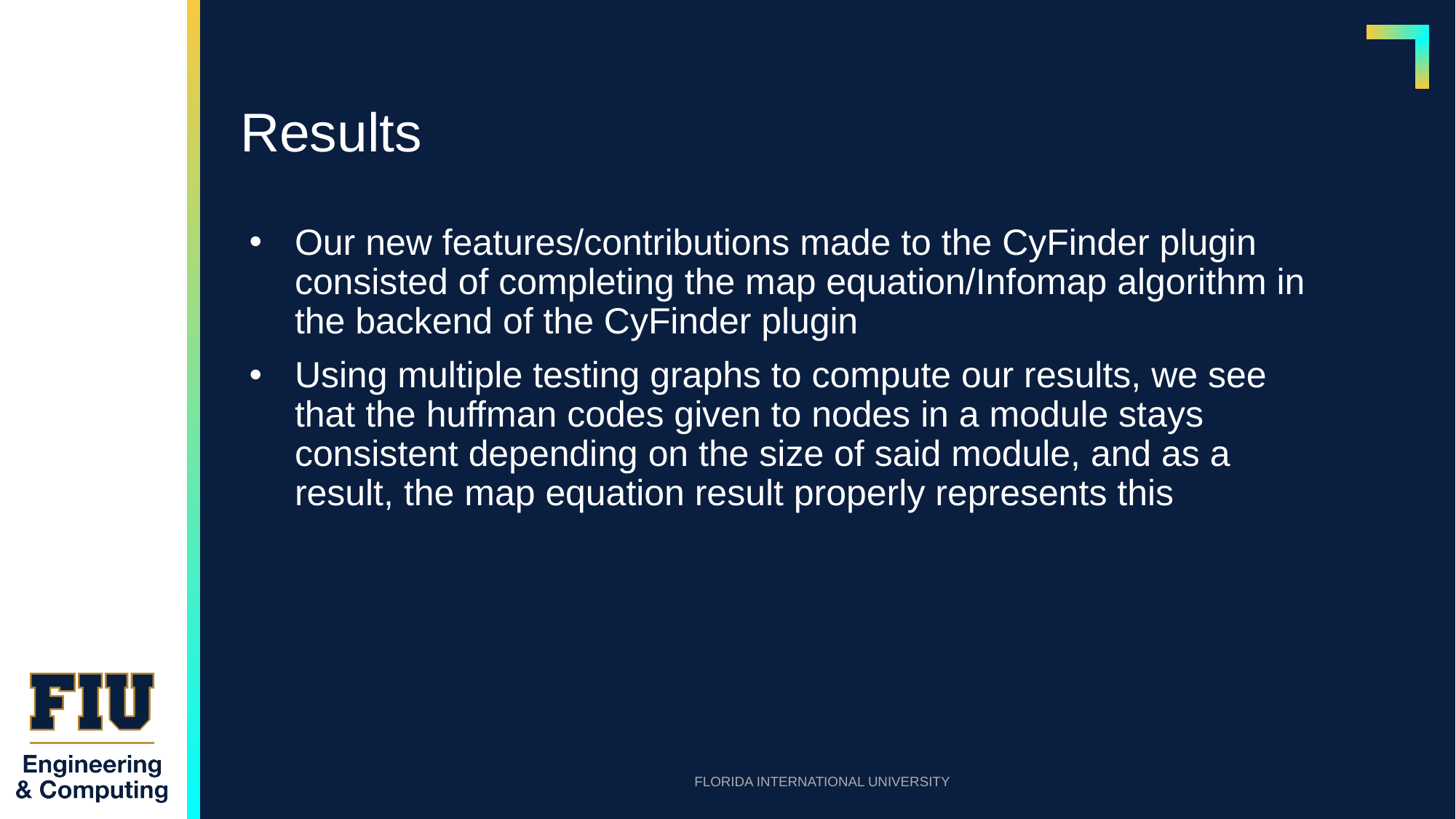

# Results
Our new features/contributions made to the CyFinder plugin consisted of completing the map equation/Infomap algorithm in the backend of the CyFinder plugin
Using multiple testing graphs to compute our results, we see that the huffman codes given to nodes in a module stays consistent depending on the size of said module, and as a result, the map equation result properly represents this